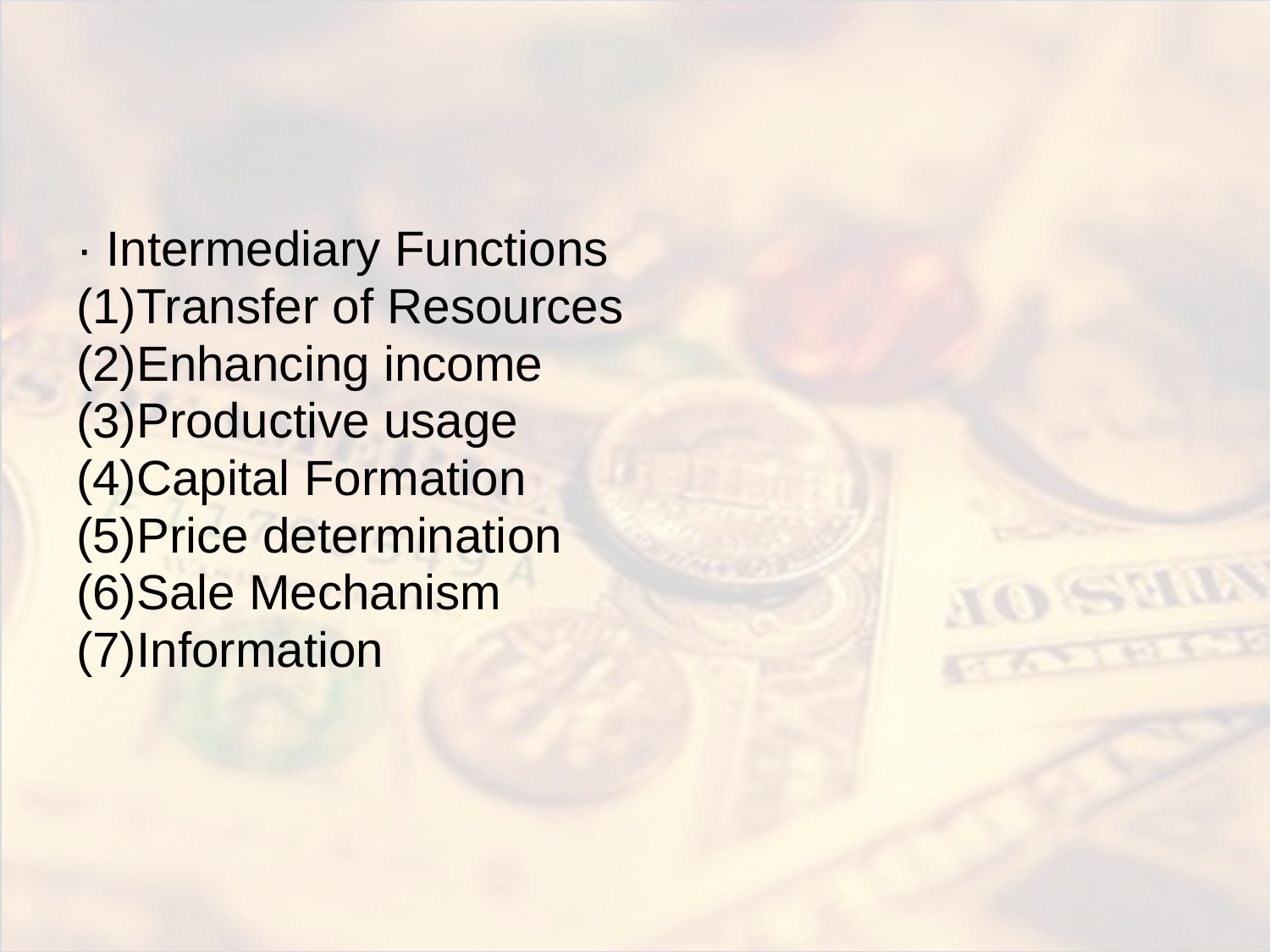

#
· Intermediary Functions
(1)Transfer of Resources
(2)Enhancing income
(3)Productive usage
(4)Capital Formation
(5)Price determination
(6)Sale Mechanism
(7)Information